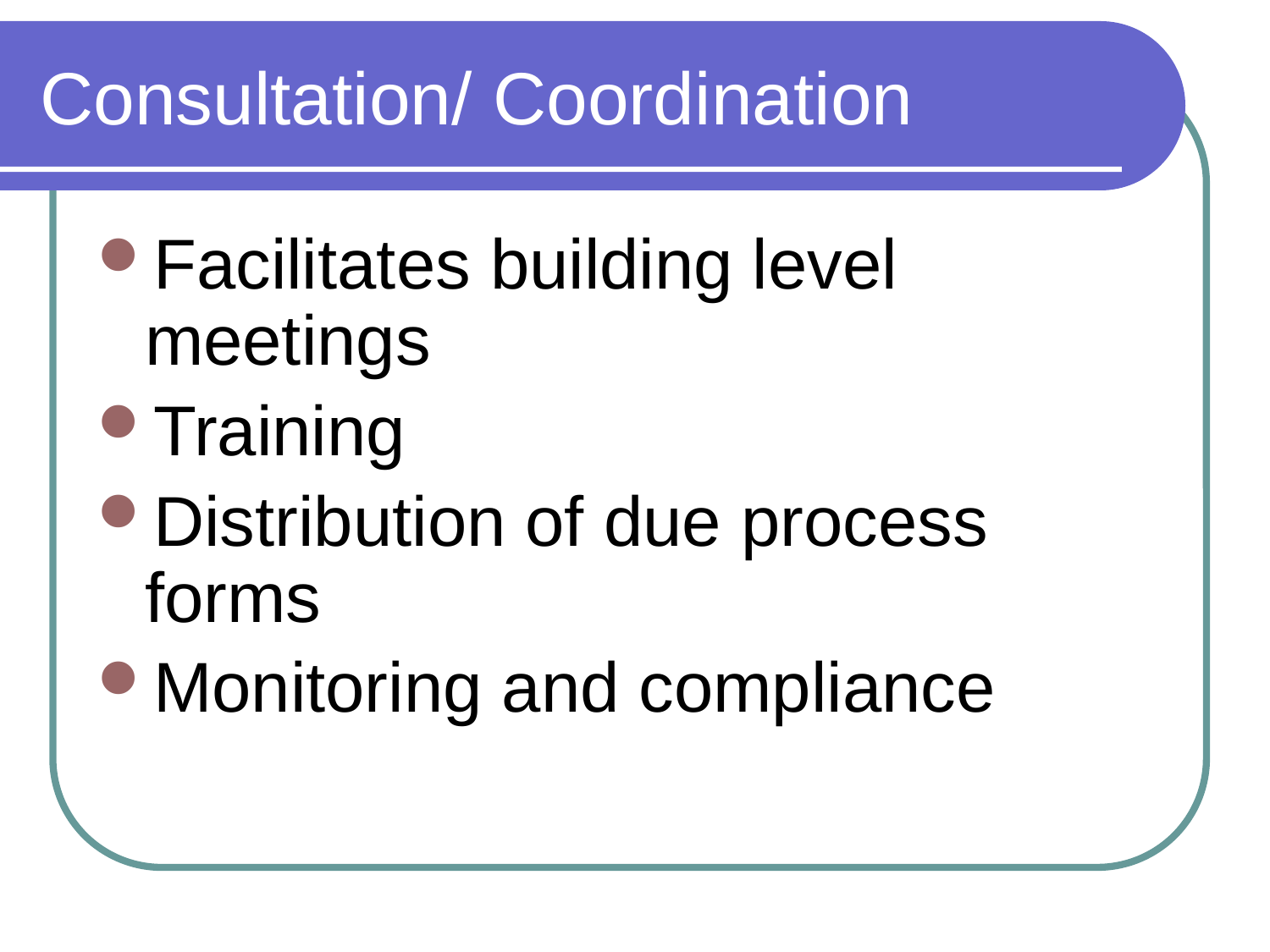

# Consultation/ Coordination
Facilitates building level meetings
Training
Distribution of due process forms
Monitoring and compliance